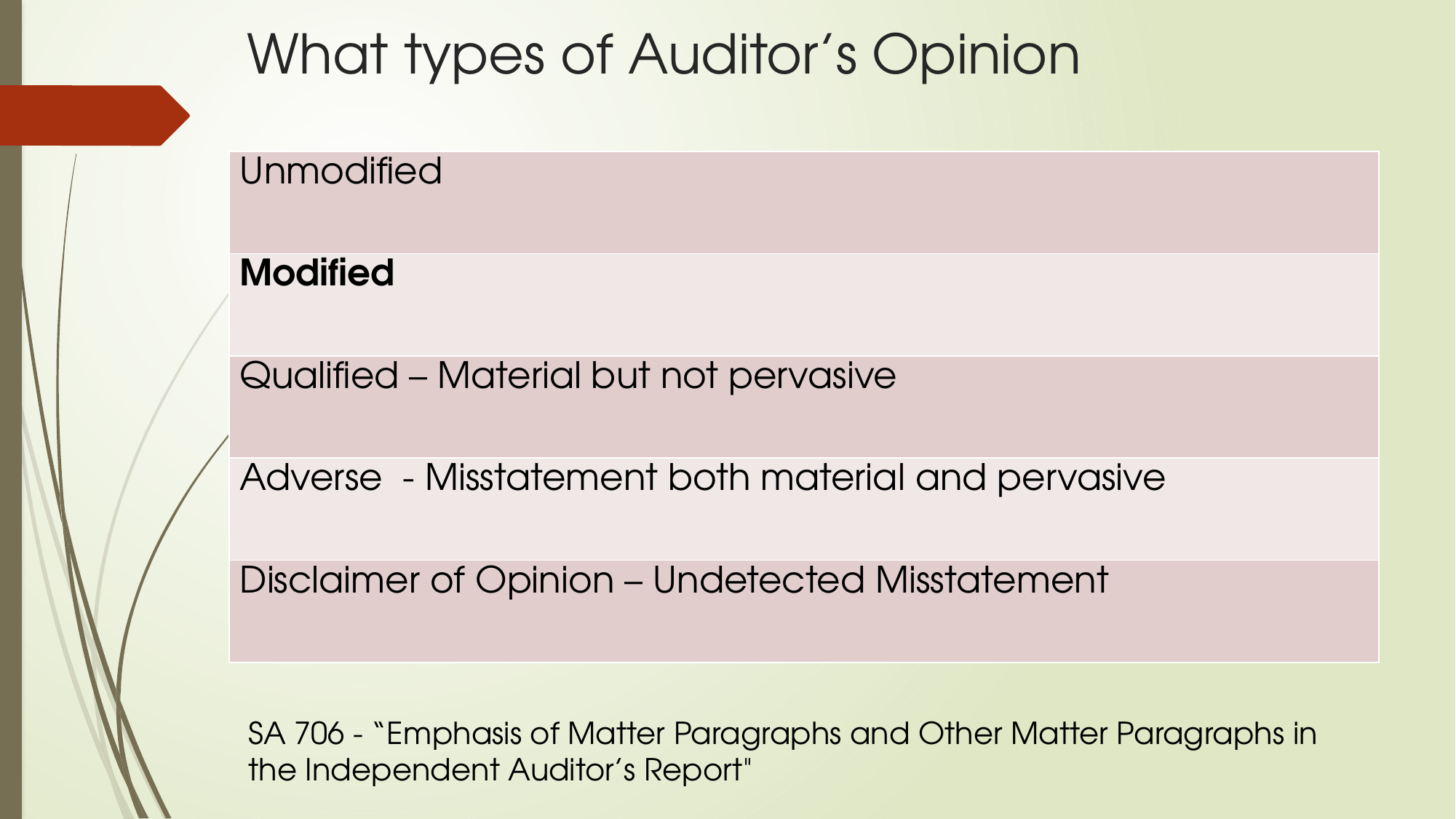

# What types of Auditor’s Opinion
| Unmodified |
| --- |
| Modified |
| Qualified – Material but not pervasive |
| Adverse - Misstatement both material and pervasive |
| Disclaimer of Opinion – Undetected Misstatement |

SA 706 - “Emphasis of Matter Paragraphs and Other Matter Paragraphs in the Independent Auditor’s Report"